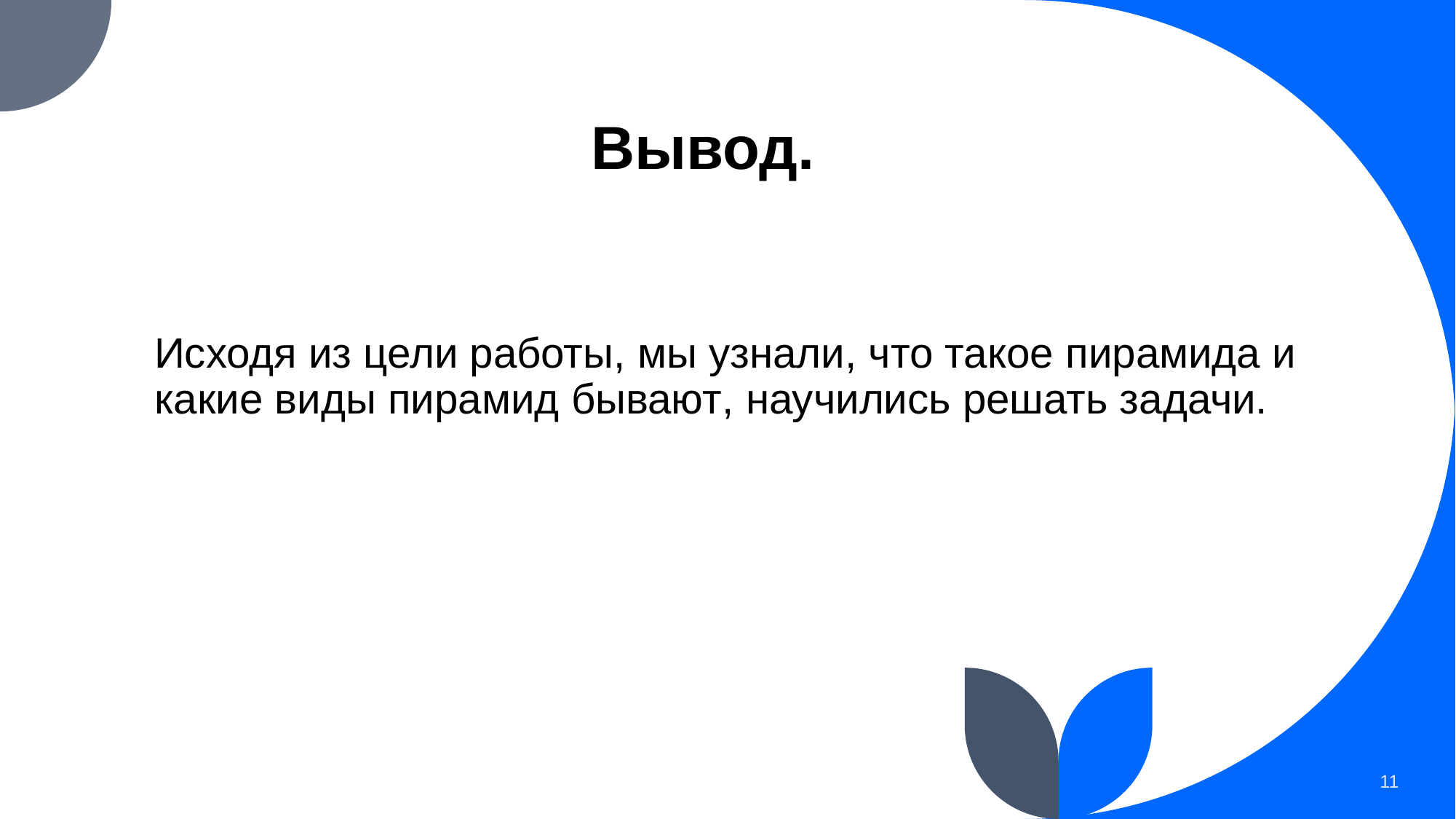

# Вывод.
Исходя из цели работы, мы узнали, что такое пирамида и какие виды пирамид бывают, научились решать задачи.
11